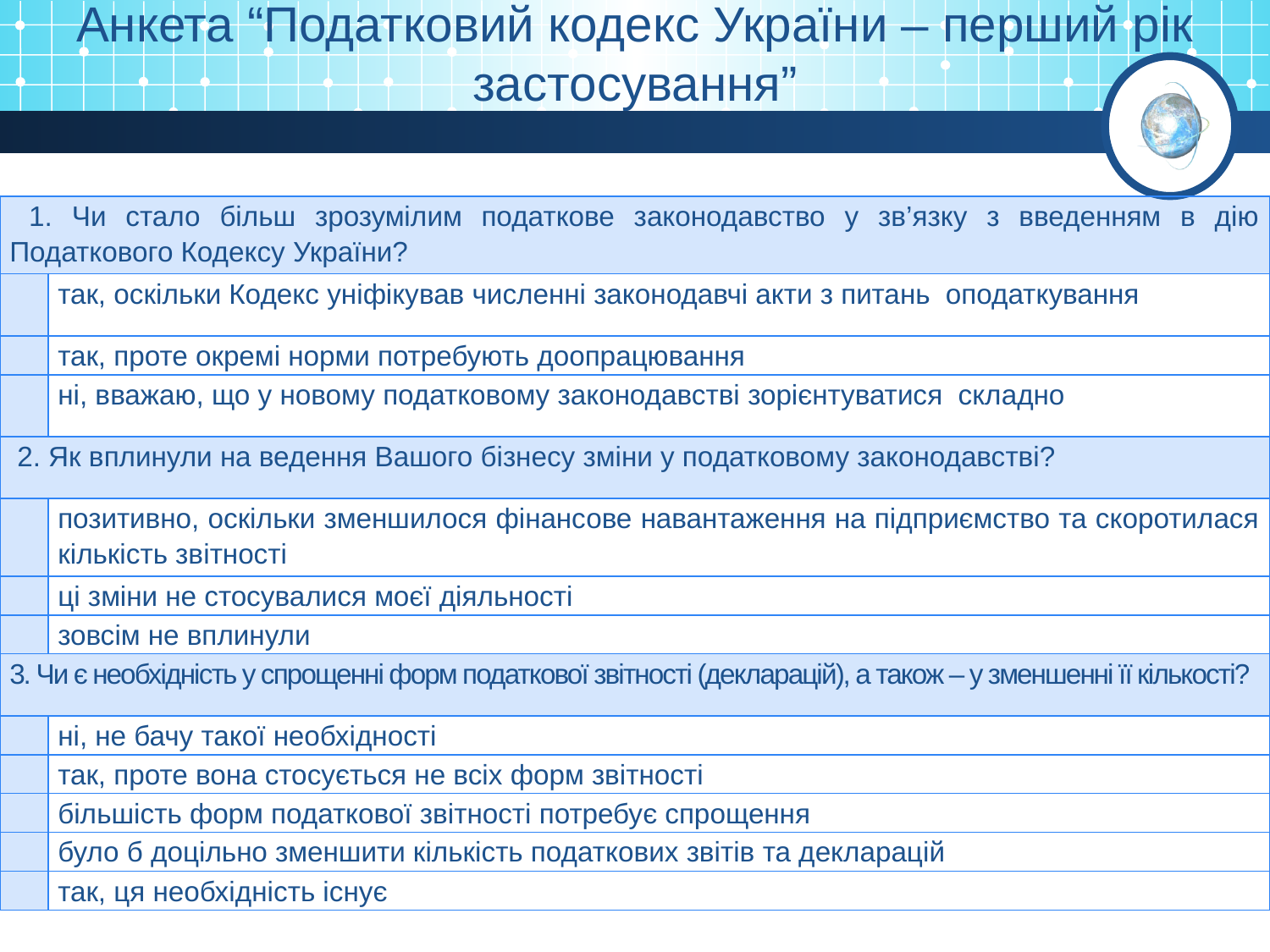

Анкета “Податковий кодекс України – перший рік застосування”
| 1. Чи стало більш зрозумілим податкове законодавство у зв’язку з введенням в дію Податкового Кодексу України? |  |
| --- | --- |
|  | так, оскільки Кодекс уніфікував численні законодавчі акти з питань оподаткування |
|  | так, проте окремі норми потребують доопрацювання |
|  | ні, вважаю, що у новому податковому законодавстві зорієнтуватися складно |
| 2. Як вплинули на ведення Вашого бізнесу зміни у податковому законодавстві? |  |
|  | позитивно, оскільки зменшилося фінансове навантаження на підприємство та скоротилася кількість звітності |
|  | ці зміни не стосувалися моєї діяльності |
|  | зовсім не вплинули |
| 3. Чи є необхідність у спрощенні форм податкової звітності (декларацій), а також – у зменшенні її кількості? |  |
|  | ні, не бачу такої необхідності |
|  | так, проте вона стосується не всіх форм звітності |
|  | більшість форм податкової звітності потребує спрощення |
|  | було б доцільно зменшити кількість податкових звітів та декларацій |
|  | так, ця необхідність існує |